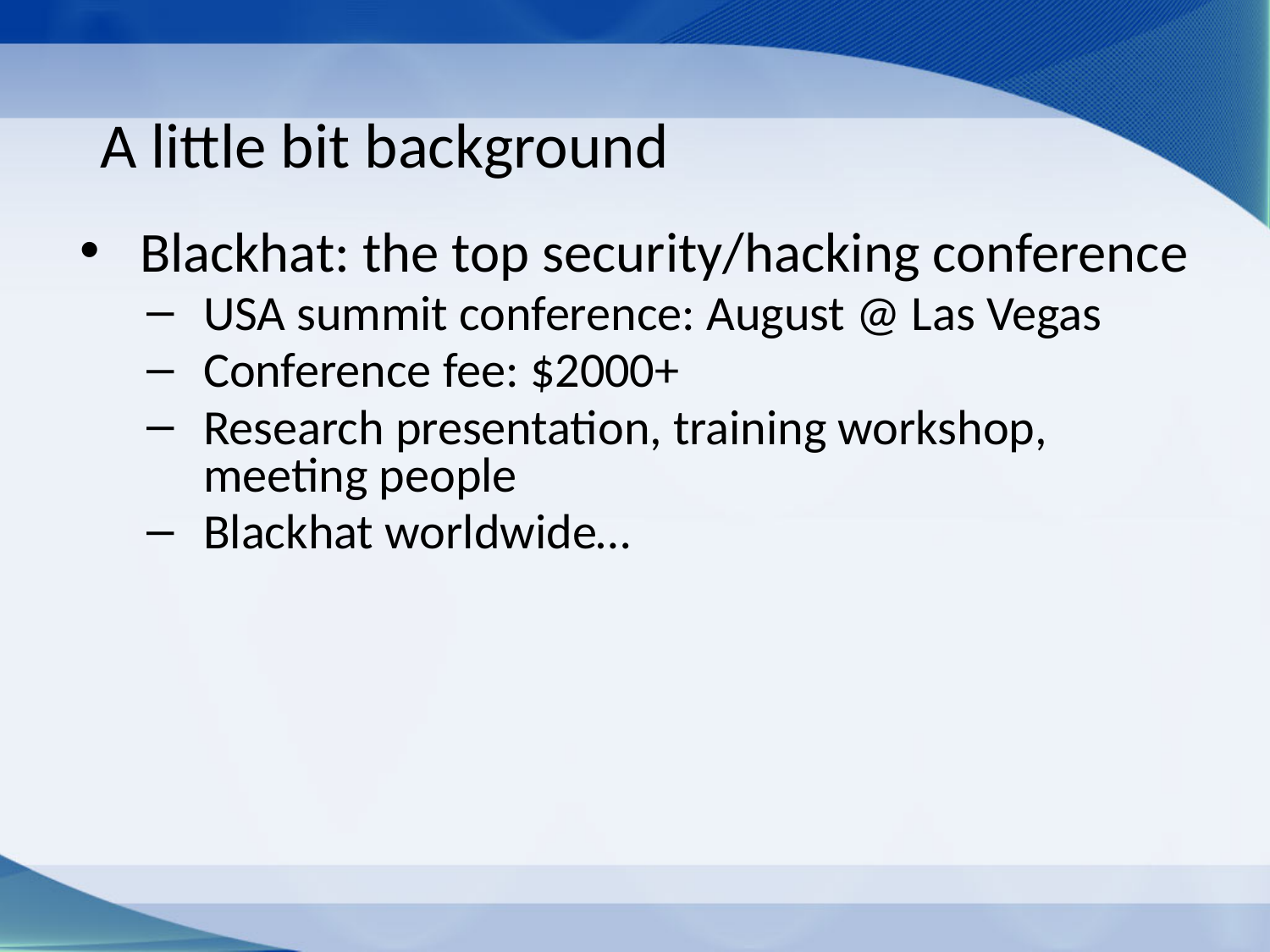

# A little bit background
Blackhat: the top security/hacking conference
USA summit conference: August @ Las Vegas
Conference fee: $2000+
Research presentation, training workshop, meeting people
Blackhat worldwide…